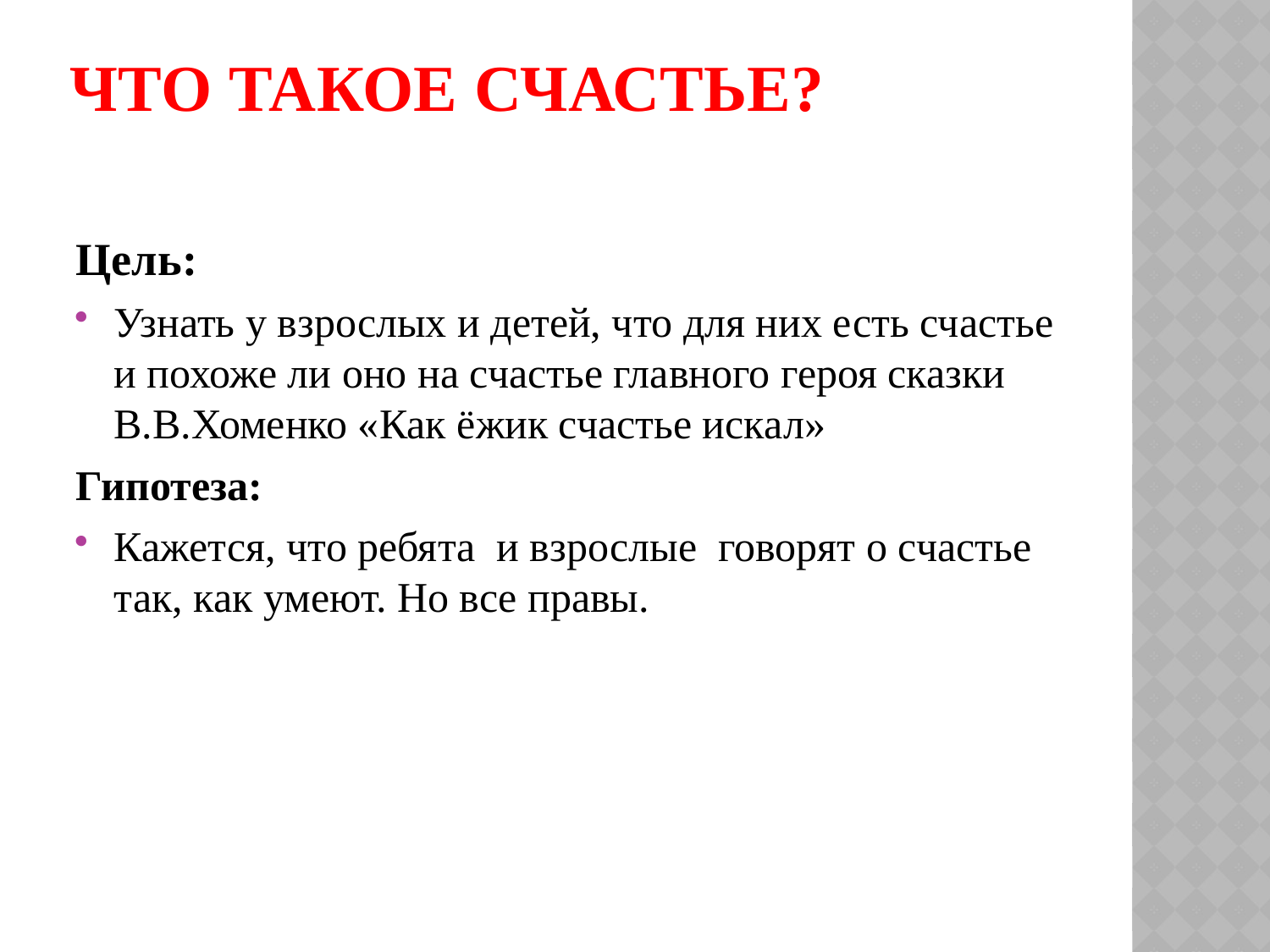

# Что такое счастье?
Цель:
Узнать у взрослых и детей, что для них есть счастье и похоже ли оно на счастье главного героя сказки В.В.Хоменко «Как ёжик счастье искал»
Гипотеза:
Кажется, что ребята  и взрослые  говорят о счастье  так, как умеют. Но все правы.